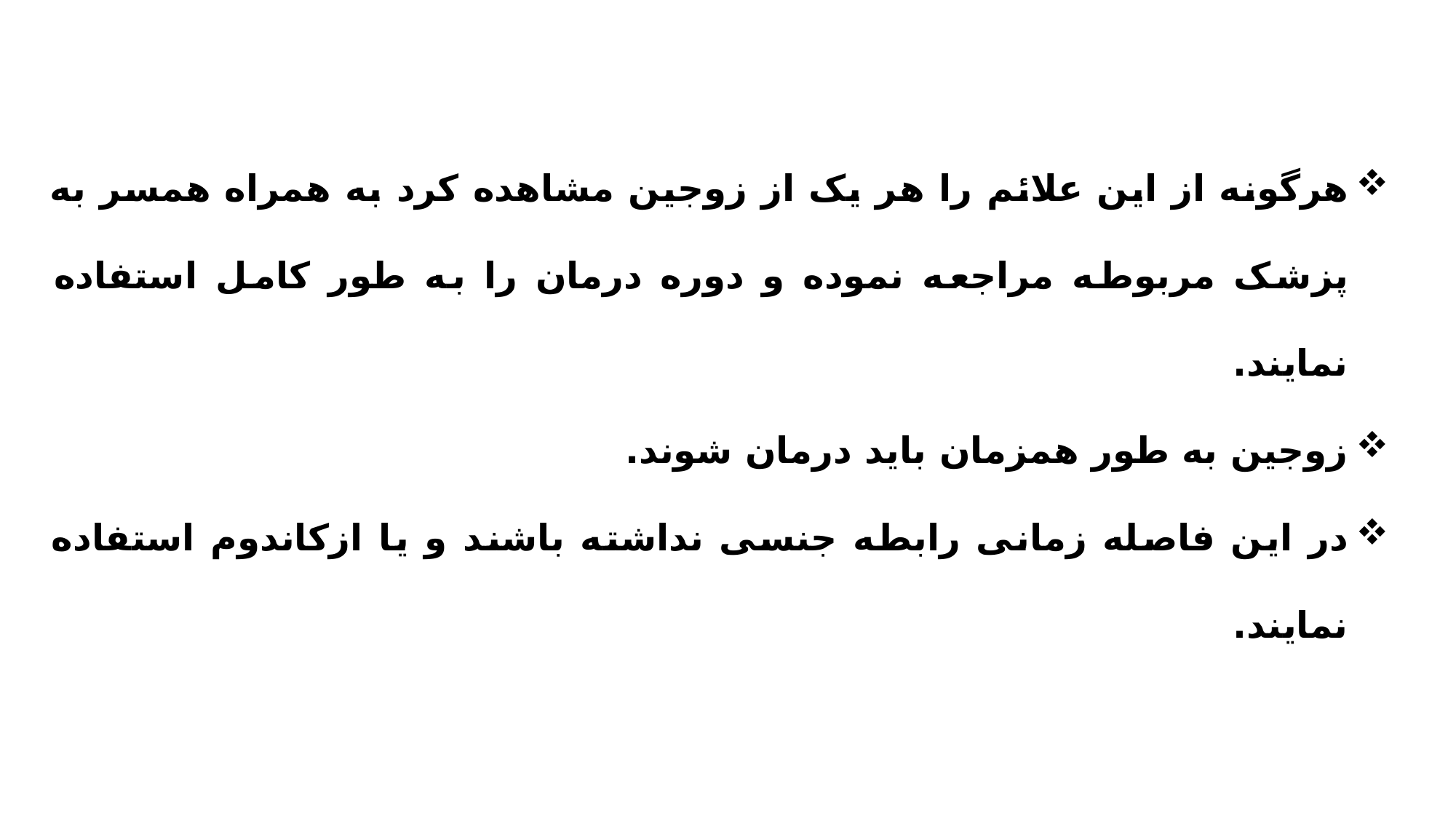

هرگونه از این علائم را هر یک از زوجین مشاهده کرد به همراه همسر به پزشک مربوطه مراجعه نموده و دوره درمان را به طور کامل استفاده نمایند.
زوجین به طور همزمان باید درمان شوند.
در این فاصله زمانی رابطه جنسی نداشته باشند و یا ازکاندوم استفاده نمایند.
13